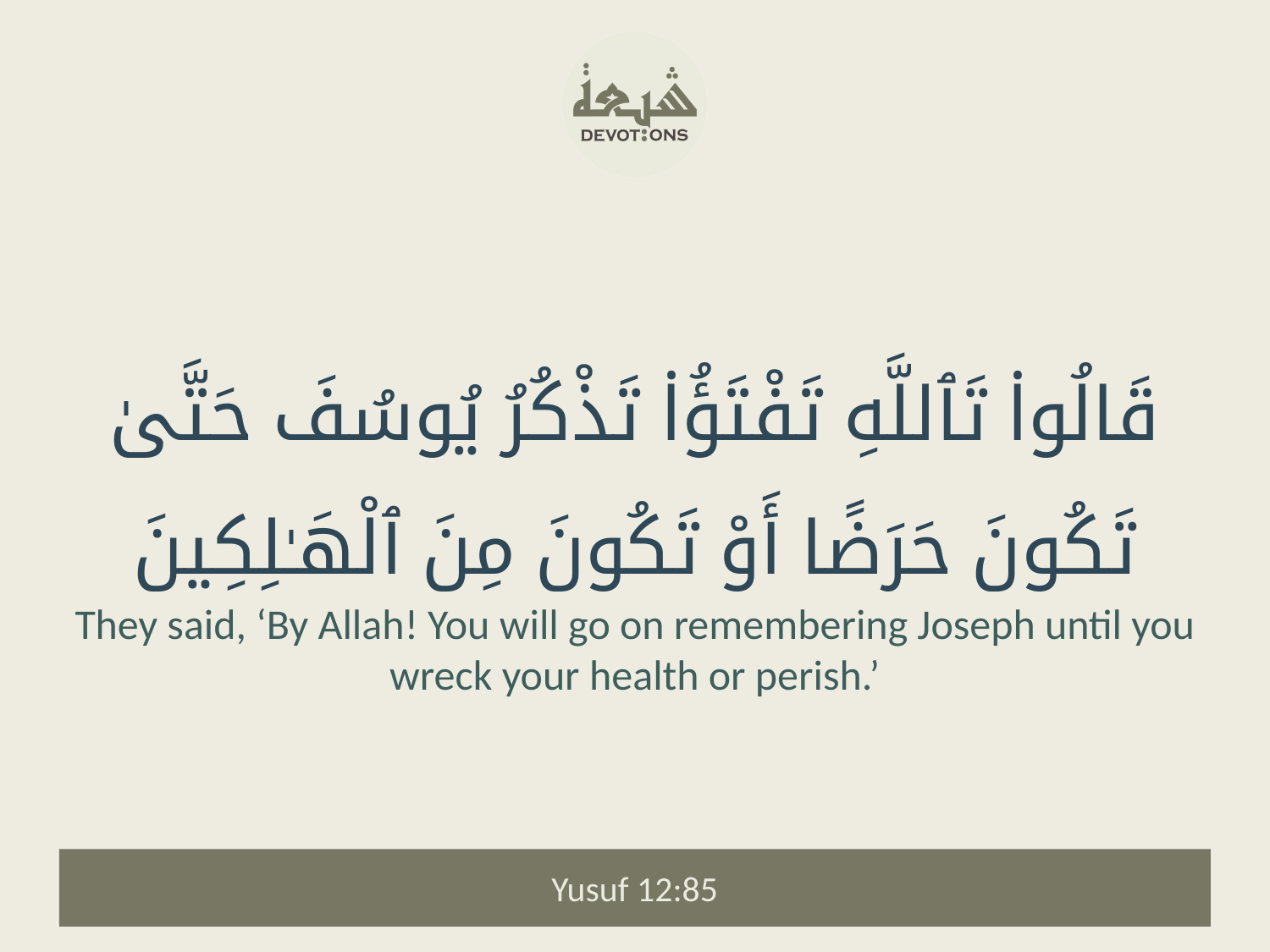

قَالُوا۟ تَٱللَّهِ تَفْتَؤُا۟ تَذْكُرُ يُوسُفَ حَتَّىٰ تَكُونَ حَرَضًا أَوْ تَكُونَ مِنَ ٱلْهَـٰلِكِينَ
They said, ‘By Allah! You will go on remembering Joseph until you wreck your health or perish.’
Yusuf 12:85